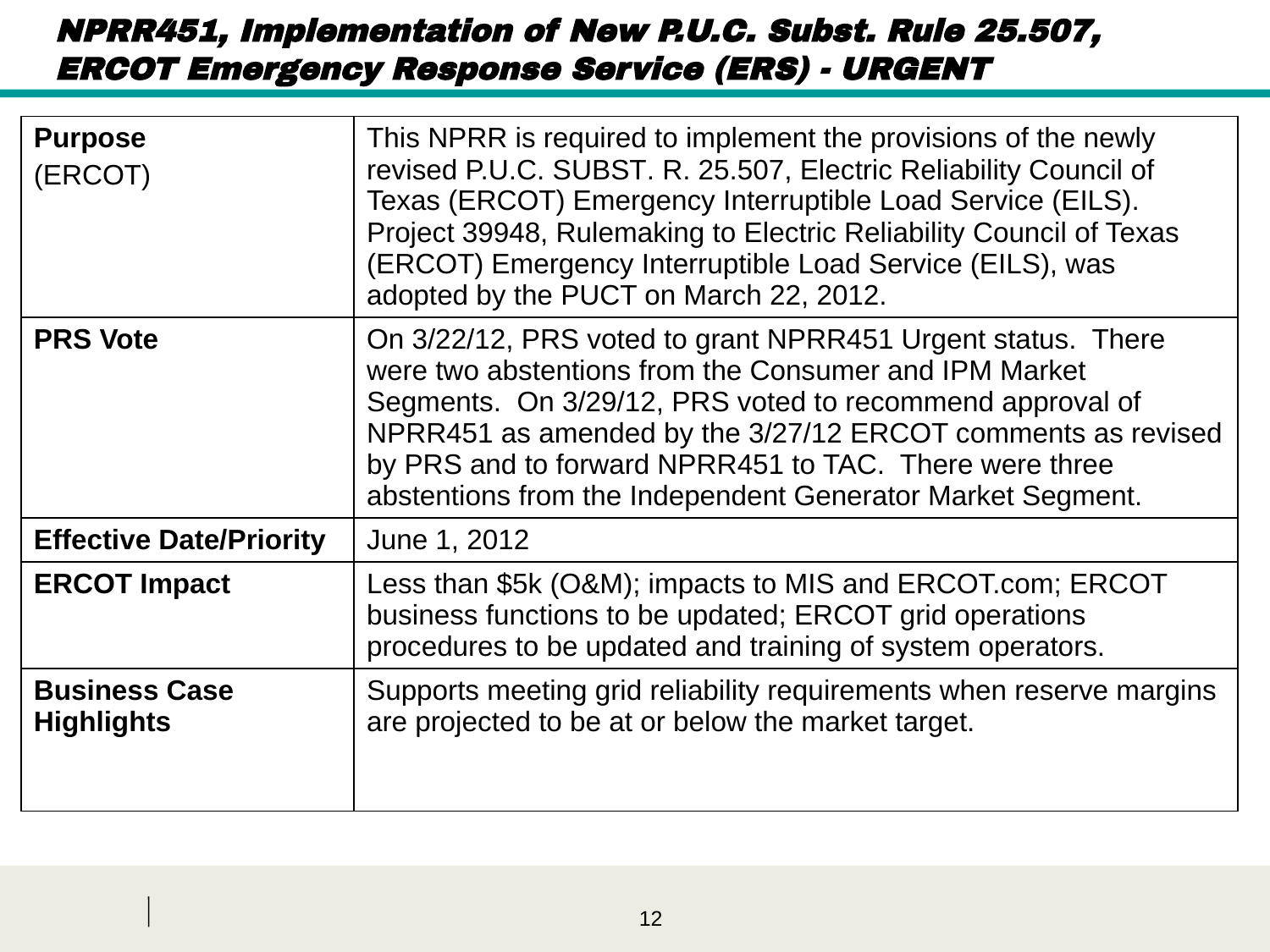

NPRR451, Implementation of New P.U.C. Subst. Rule 25.507, ERCOT Emergency Response Service (ERS) - Urgent
| Purpose (ERCOT) | This NPRR is required to implement the provisions of the newly revised P.U.C. Subst. R. 25.507, Electric Reliability Council of Texas (ERCOT) Emergency Interruptible Load Service (EILS). Project 39948, Rulemaking to Electric Reliability Council of Texas (ERCOT) Emergency Interruptible Load Service (EILS), was adopted by the PUCT on March 22, 2012. |
| --- | --- |
| PRS Vote | On 3/22/12, PRS voted to grant NPRR451 Urgent status. There were two abstentions from the Consumer and IPM Market Segments. On 3/29/12, PRS voted to recommend approval of NPRR451 as amended by the 3/27/12 ERCOT comments as revised by PRS and to forward NPRR451 to TAC. There were three abstentions from the Independent Generator Market Segment. |
| Effective Date/Priority | June 1, 2012 |
| ERCOT Impact | Less than $5k (O&M); impacts to MIS and ERCOT.com; ERCOT business functions to be updated; ERCOT grid operations procedures to be updated and training of system operators. |
| Business Case Highlights | Supports meeting grid reliability requirements when reserve margins are projected to be at or below the market target. |